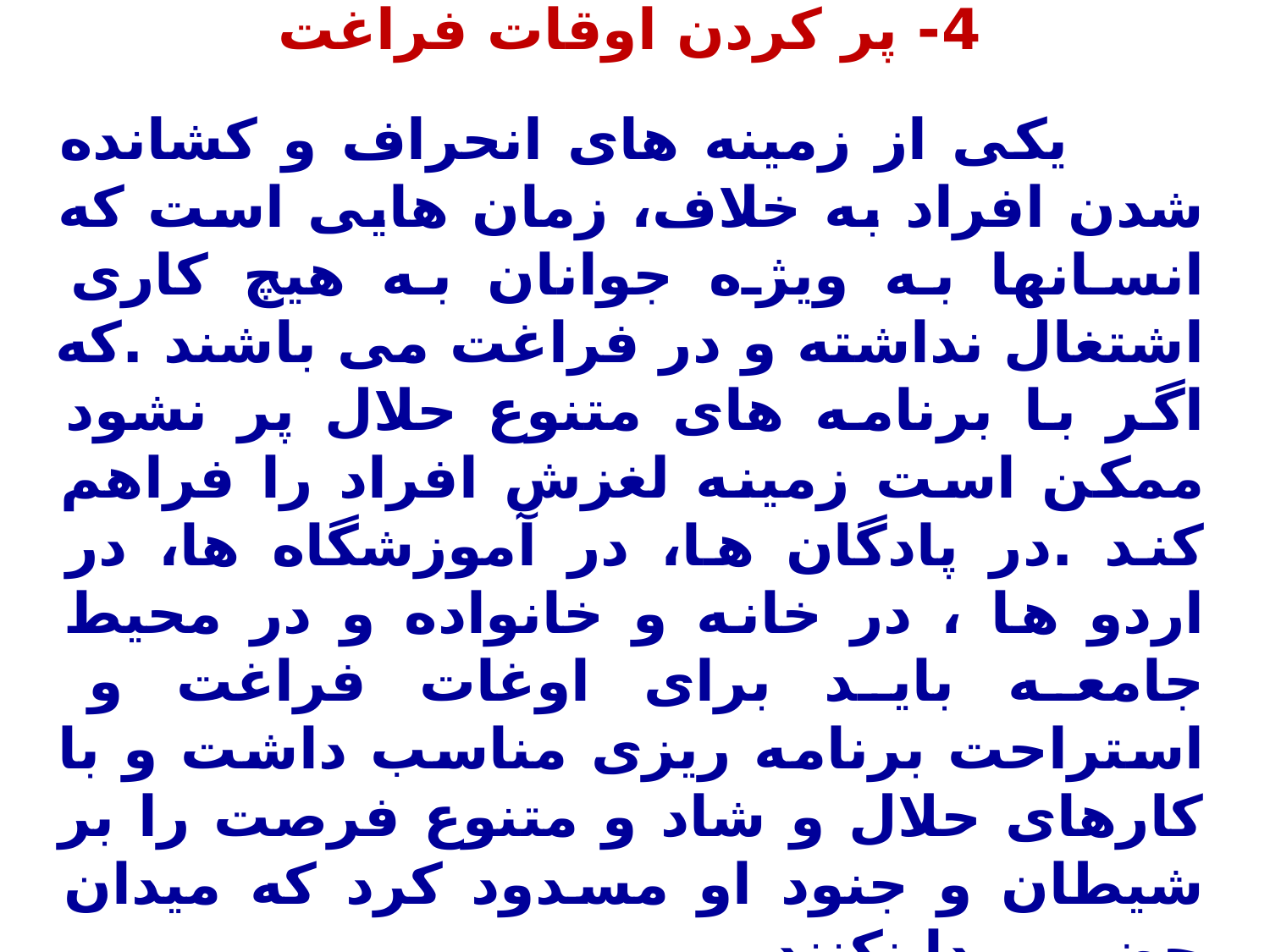

4- پر کردن اوقات فراغت

       یکی از زمینه های انحراف و کشانده شدن افراد به خلاف، زمان هایی است که انسانها به ویژه جوانان به هیچ کاری اشتغال نداشته و در فراغت می باشند .که اگر با برنامه های متنوع حلال پر نشود ممکن است زمینه لغزش افراد را فراهم کند .در پادگان ها، در آموزشگاه ها، در اردو ها ، در خانه و خانواده و در محیط جامعه باید برای اوغات فراغت و استراحت برنامه ریزی مناسب داشت و با کارهای حلال و شاد و متنوع فرصت را بر شیطان و جنود او مسدود کرد که میدان حضور پیدا نکنند.